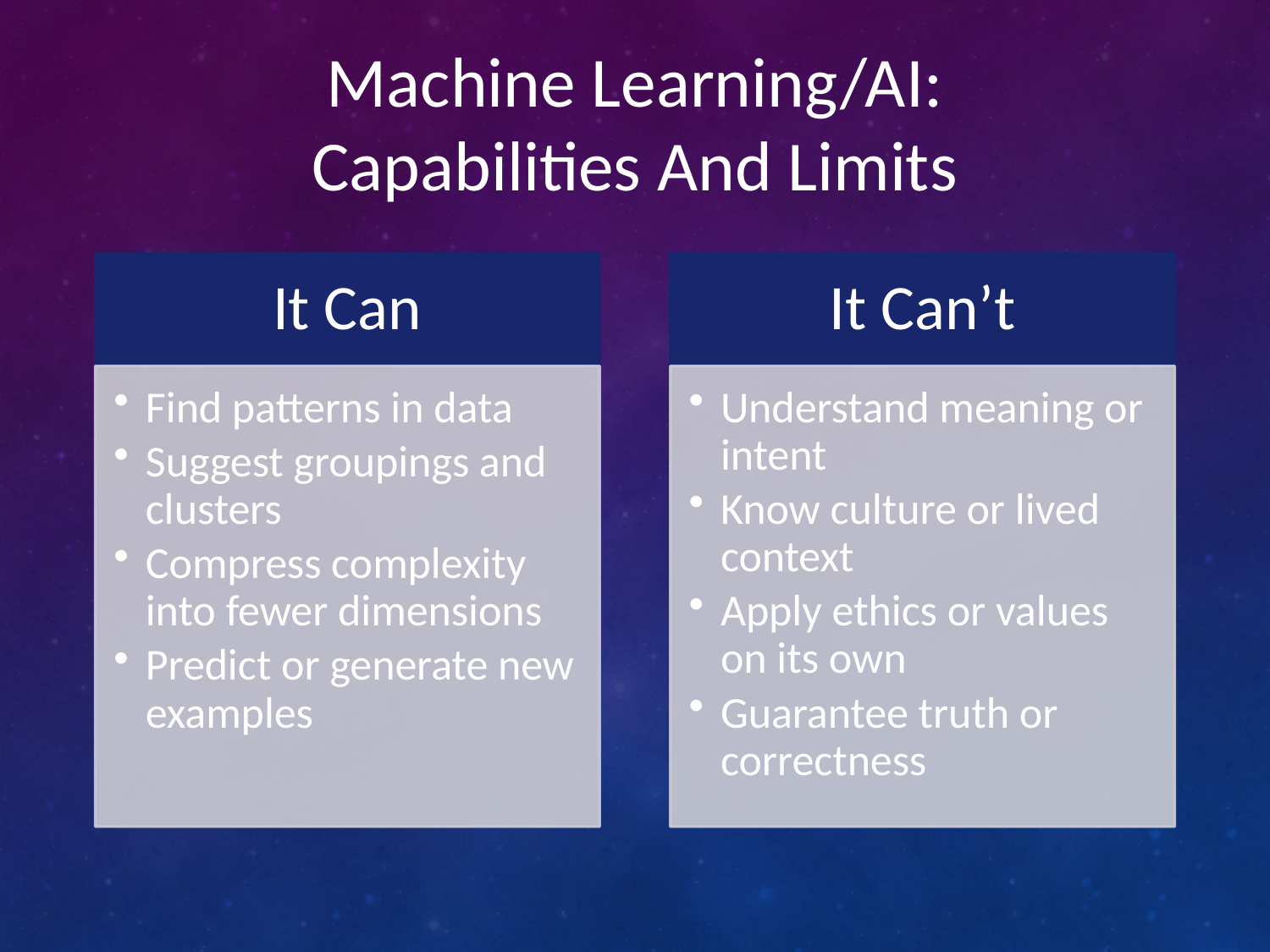

# Machine Learning/AI: Capabilities And Limits
It Can
Find patterns in data
Suggest groupings and clusters
Compress complexity into fewer dimensions
Predict or generate new examples
It Can’t
Understand meaning or intent
Know culture or lived context
Apply ethics or values on its own
Guarantee truth or correctness